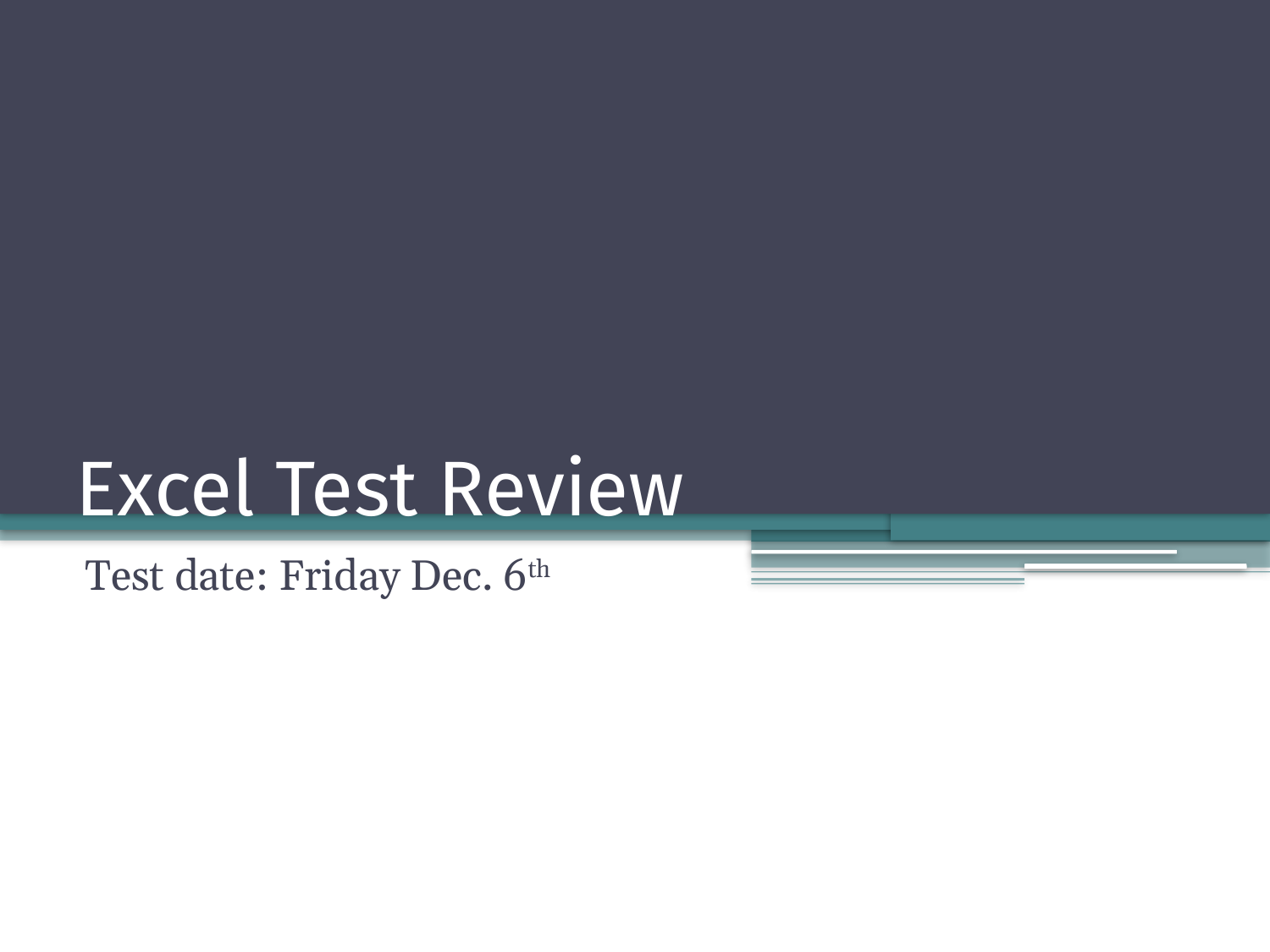

# Excel Test Review
Test date: Friday Dec. 6th